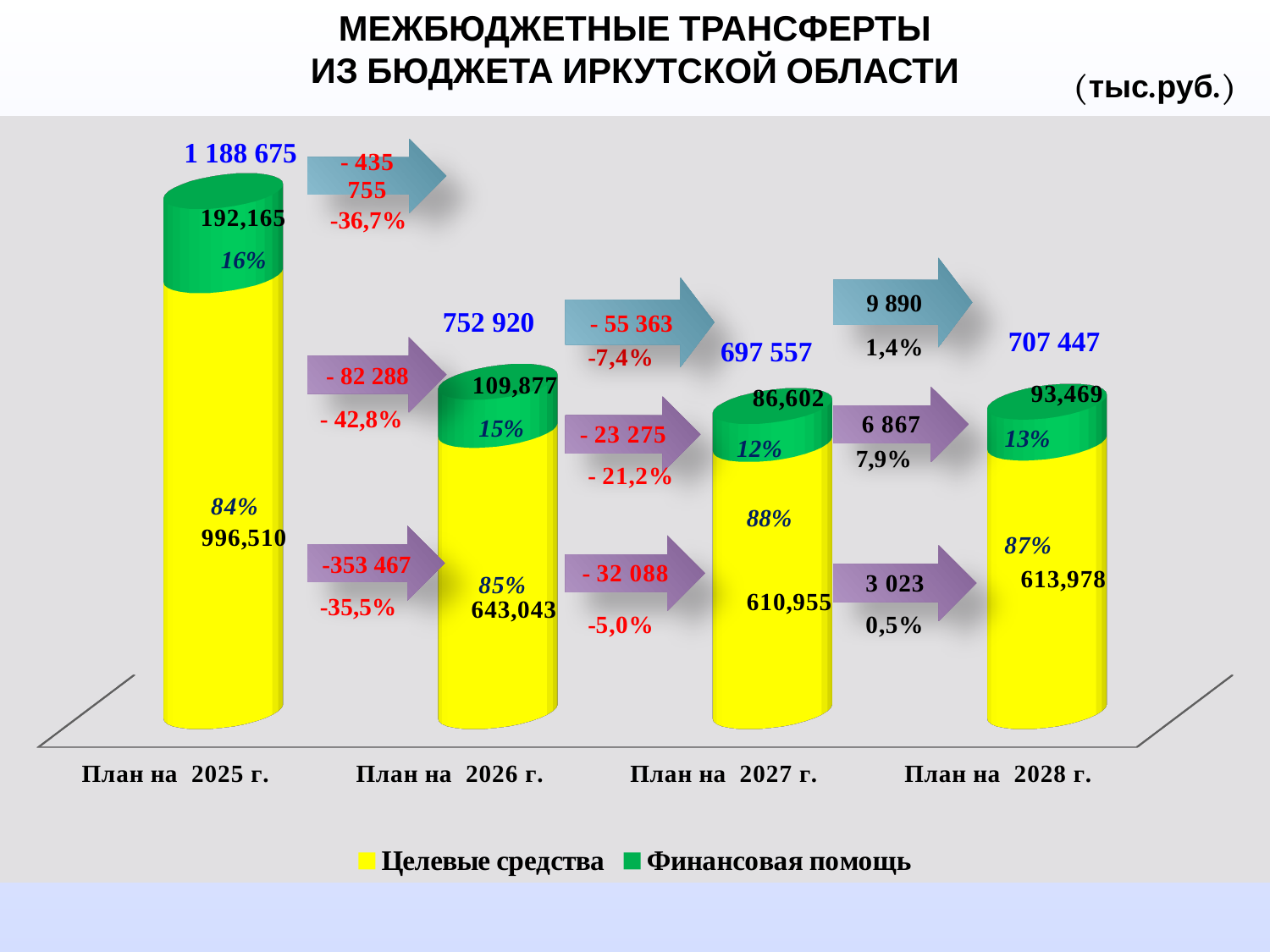

МЕЖБЮДЖЕТНЫЕ ТРАНСФЕРТЫ
ИЗ БЮДЖЕТА ИРКУТСКОЙ ОБЛАСТИ
(тыс.руб.)

[unsupported chart]

1 188 675
-36,7%
16%
9 890
- 55 363
752 920
707 447
697 557
- 82 288
- 42,8%
15%
13%
12%
7,9%
88%
-353 467
-35,5%